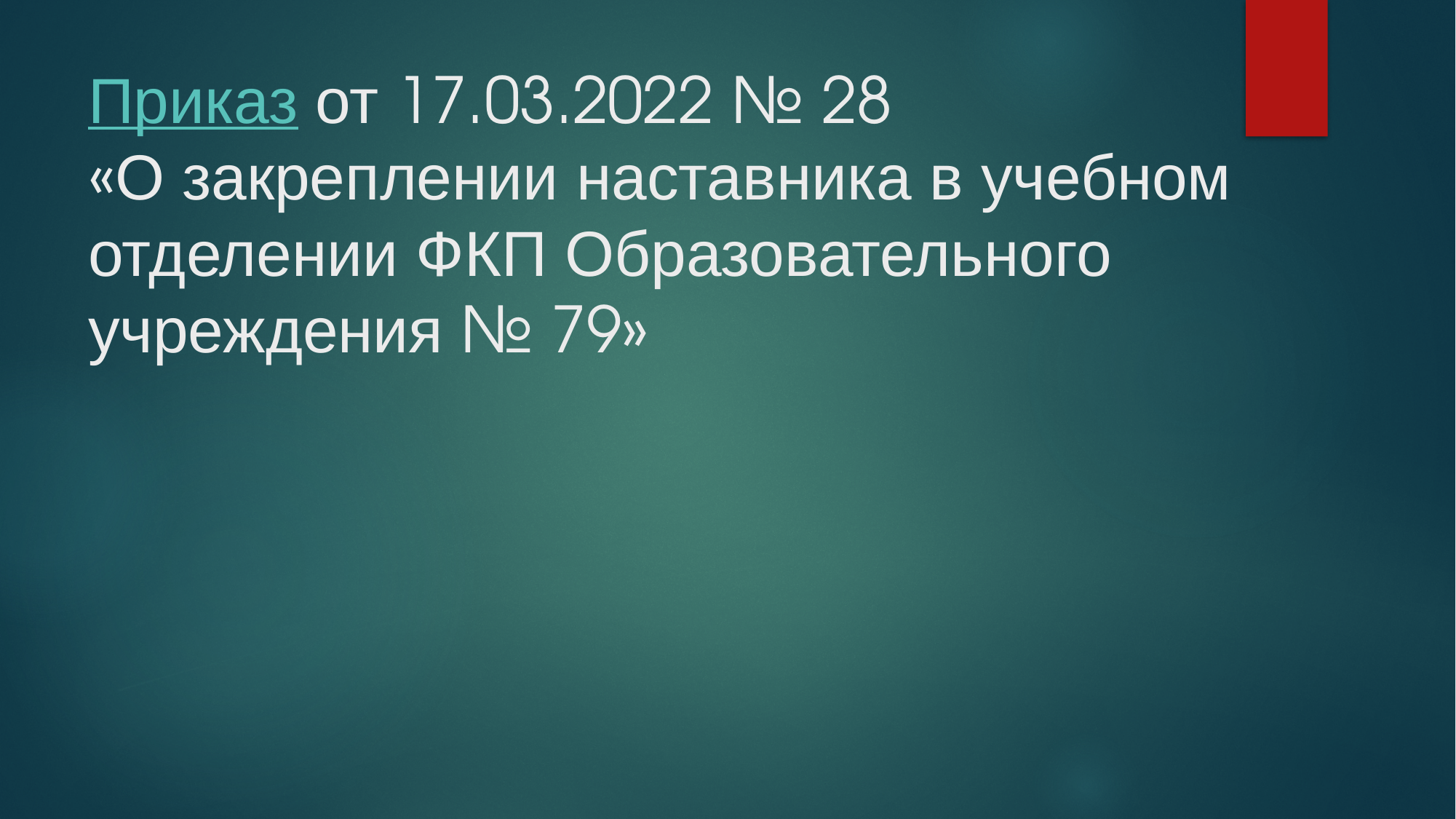

# Приказ от 17.03.2022 № 28 «О закреплении наставника в учебном отделении ФКП Образовательного учреждения № 79»